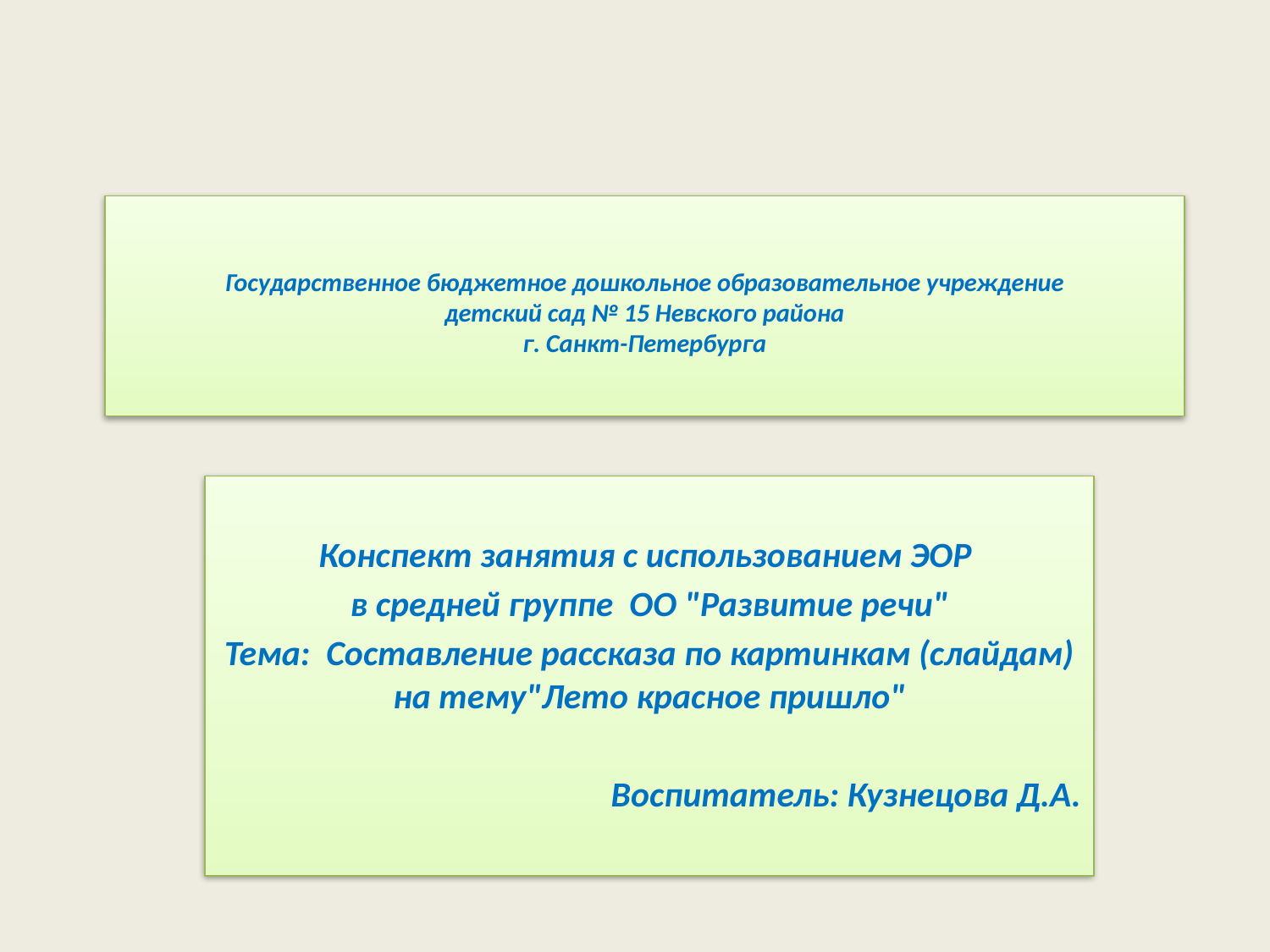

# Государственное бюджетное дошкольное образовательное учреждение детский сад № 15 Невского района г. Санкт-Петербурга

Конспект занятия с использованием ЭОР
в средней группе  ОО "Развитие речи"
Тема:  Составление рассказа по картинкам (слайдам) на тему"Лето красное пришло"

Воспитатель: Кузнецова Д.А.